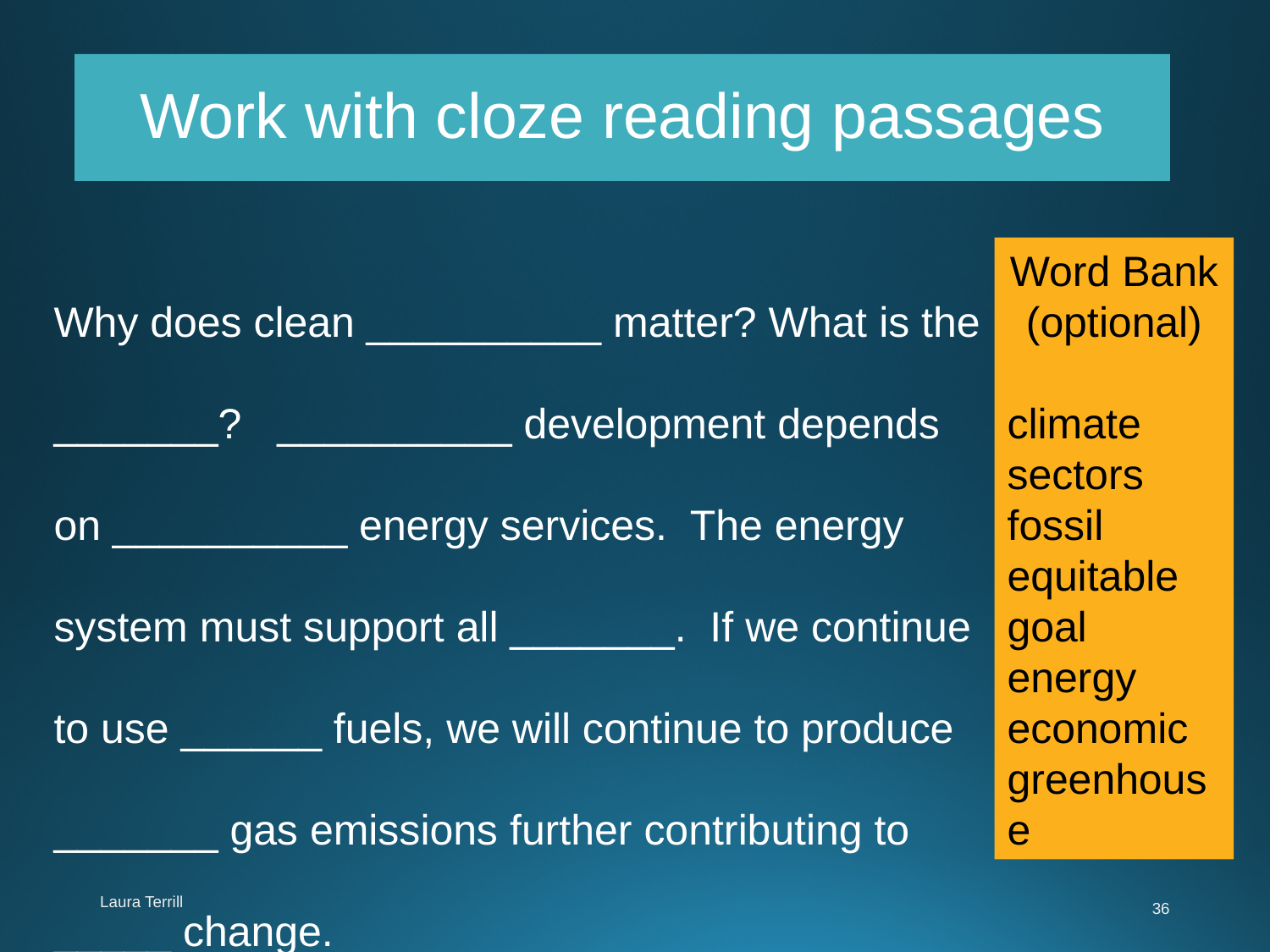

# Work with cloze reading passages
Why does clean __________ matter? What is the _______?   __________ development depends on __________ energy services.  The energy system must support all _______.  If we continue to use ______ fuels, we will continue to produce _______ gas emissions further contributing to _____ change.
Word Bank (optional)

climate
sectors
fossil
equitable
goal
energy
economic
greenhouse
Laura Terrill
36